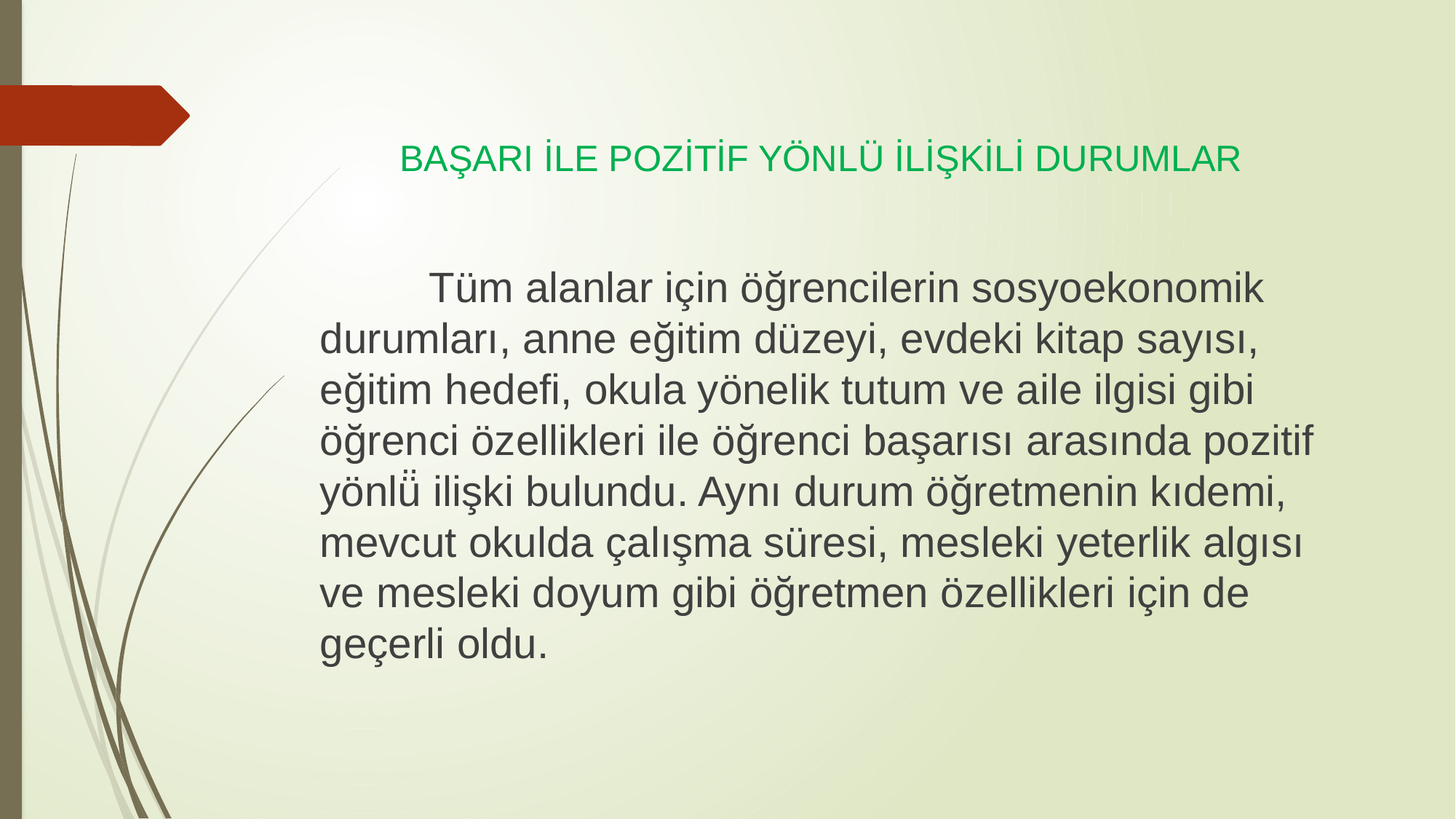

# BAŞARI İLE POZİTİF YÖNLÜ İLİŞKİLİ DURUMLAR
	Tüm alanlar için öğrencilerin sosyoekonomik durumları, anne eğitim düzeyi, evdeki kitap sayısı, eğitim hedefi, okula yönelik tutum ve aile ilgisi gibi öğrenci özellikleri ile öğrenci başarısı arasında pozitif yönlü̈ ilişki bulundu. Aynı durum öğretmenin kıdemi, mevcut okulda çalışma süresi, mesleki yeterlik algısı ve mesleki doyum gibi öğretmen özellikleri için de geçerli oldu.